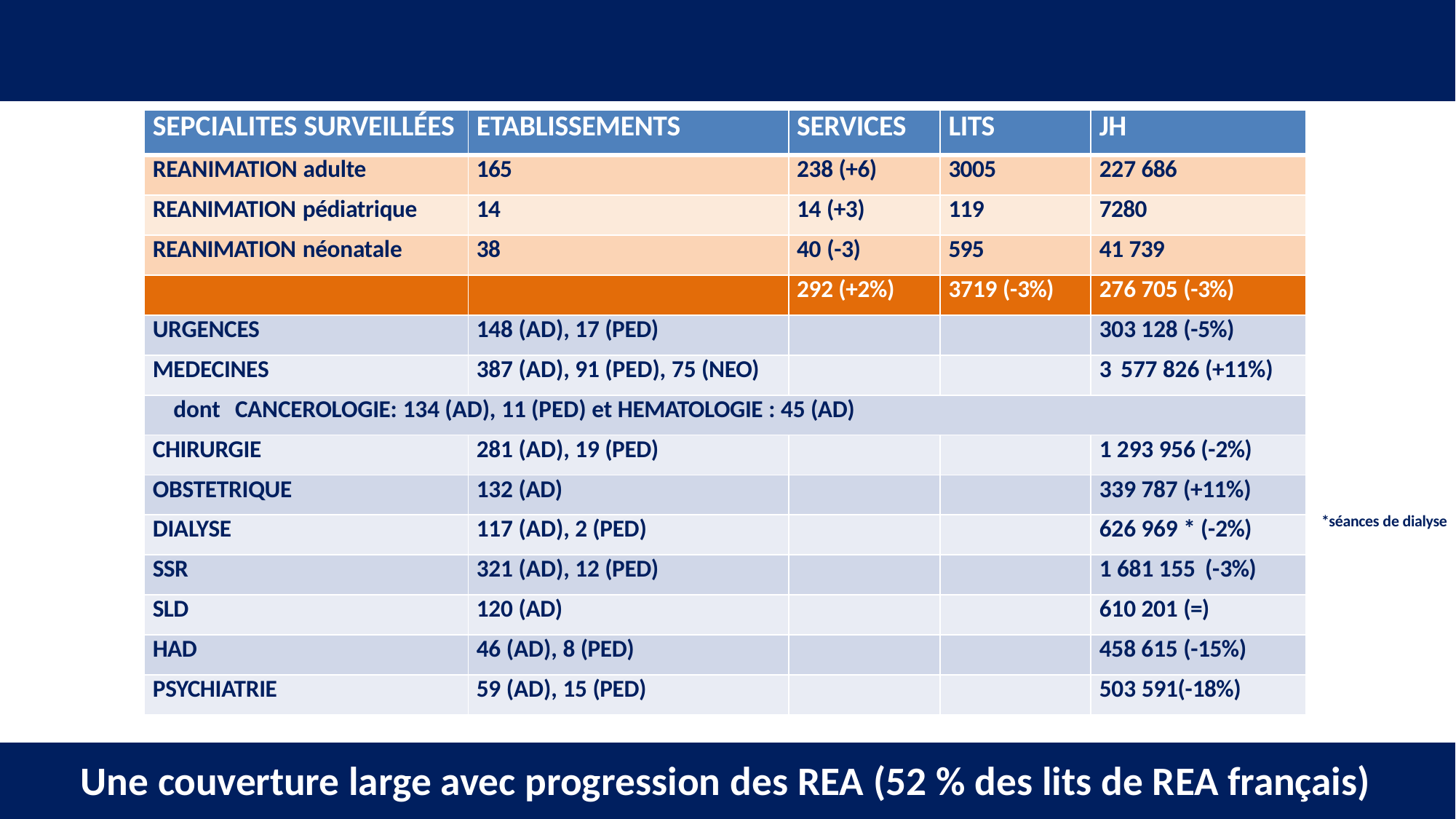

| SEPCIALITES SURVEILLÉES | ETABLISSEMENTS | SERVICES | LITS | JH |
| --- | --- | --- | --- | --- |
| REANIMATION adulte | 165 | 238 (+6) | 3005 | 227 686 |
| REANIMATION pédiatrique | 14 | 14 (+3) | 119 | 7280 |
| REANIMATION néonatale | 38 | 40 (-3) | 595 | 41 739 |
|  |  | 292 (+2%) | 3719 (-3%) | 276 705 (-3%) |
| URGENCES | 148 (AD), 17 (PED) |  |  | 303 128 (-5%) |
| MEDECINES | 387 (AD), 91 (PED), 75 (NEO) |  |  | 3 577 826 (+11%) |
| dont CANCEROLOGIE: 134 (AD), 11 (PED) et HEMATOLOGIE : 45 (AD) |  |  |  |  |
| CHIRURGIE | 281 (AD), 19 (PED) |  |  | 1 293 956 (-2%) |
| OBSTETRIQUE | 132 (AD) |  |  | 339 787 (+11%) |
| DIALYSE | 117 (AD), 2 (PED) |  |  | 626 969 \* (-2%) |
| SSR | 321 (AD), 12 (PED) |  |  | 1 681 155 (-3%) |
| SLD | 120 (AD) |  |  | 610 201 (=) |
| HAD | 46 (AD), 8 (PED) |  |  | 458 615 (-15%) |
| PSYCHIATRIE | 59 (AD), 15 (PED) |  |  | 503 591(-18%) |
*séances de dialyse

Une couverture large avec progression des REA (52 % des lits de REA français)